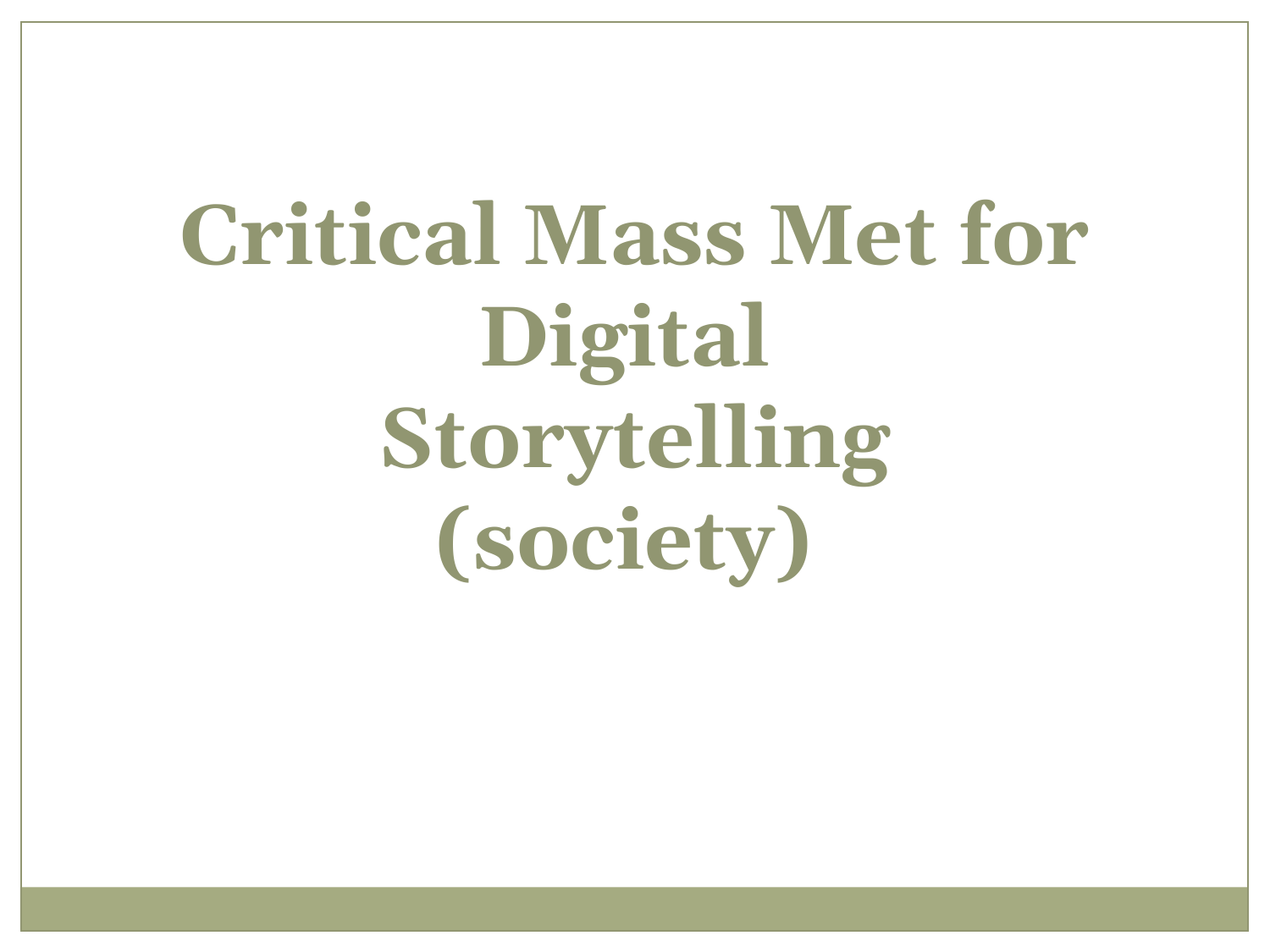

Critical Mass Met for Digital
Storytelling
(society)